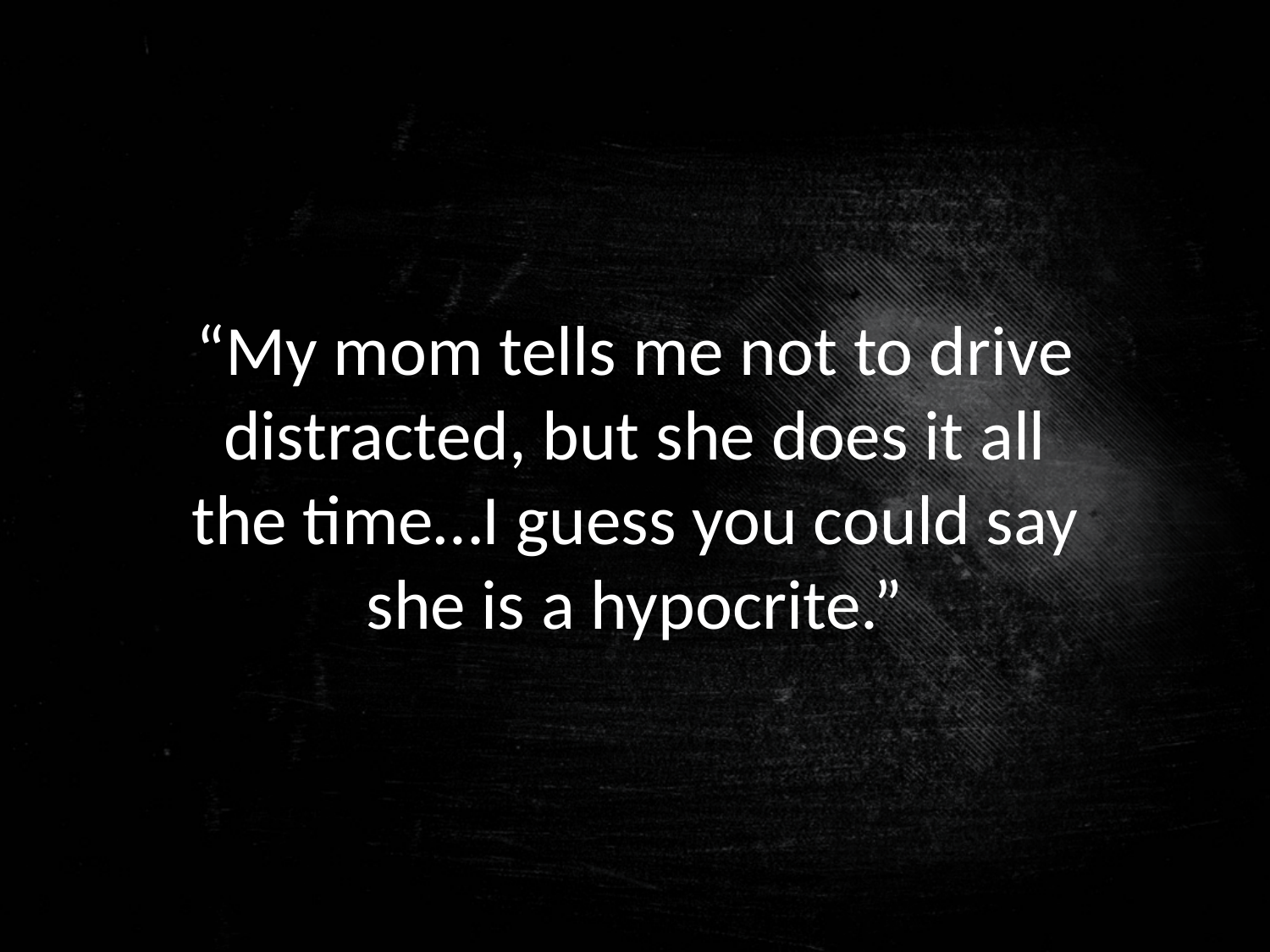

“My mom tells me not to drive distracted, but she does it all the time…I guess you could say she is a hypocrite.”